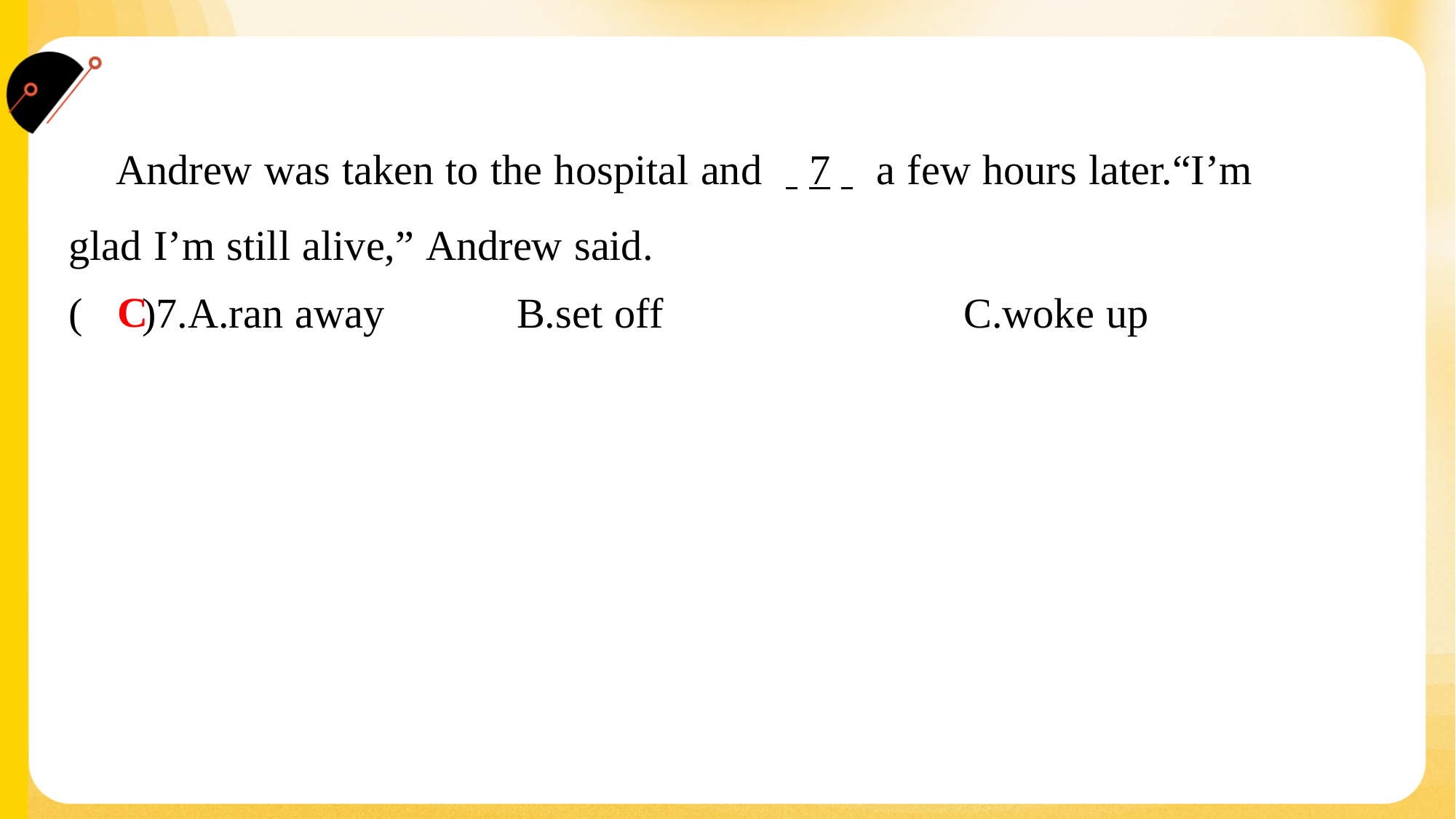

Andrew was taken to the hospital and . .7. . a few hours later.“I’m
glad I’m still alive,” Andrew said.#4
C
(     )7.A.ran away	B.set off	C.woke up